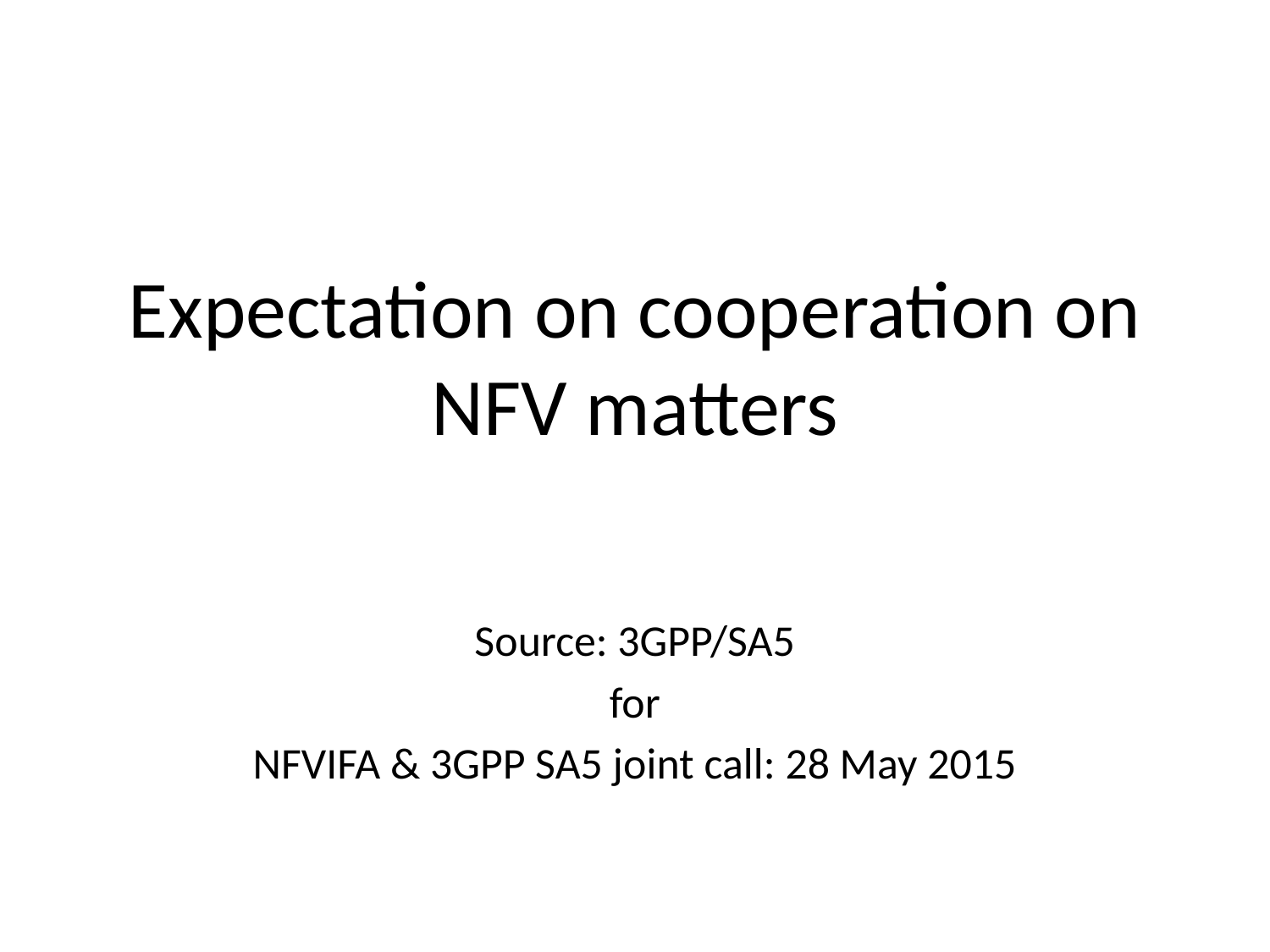

Expectation on cooperation on NFV matters

Source: 3GPP/SA5
for
NFVIFA & 3GPP SA5 joint call: 28 May 2015